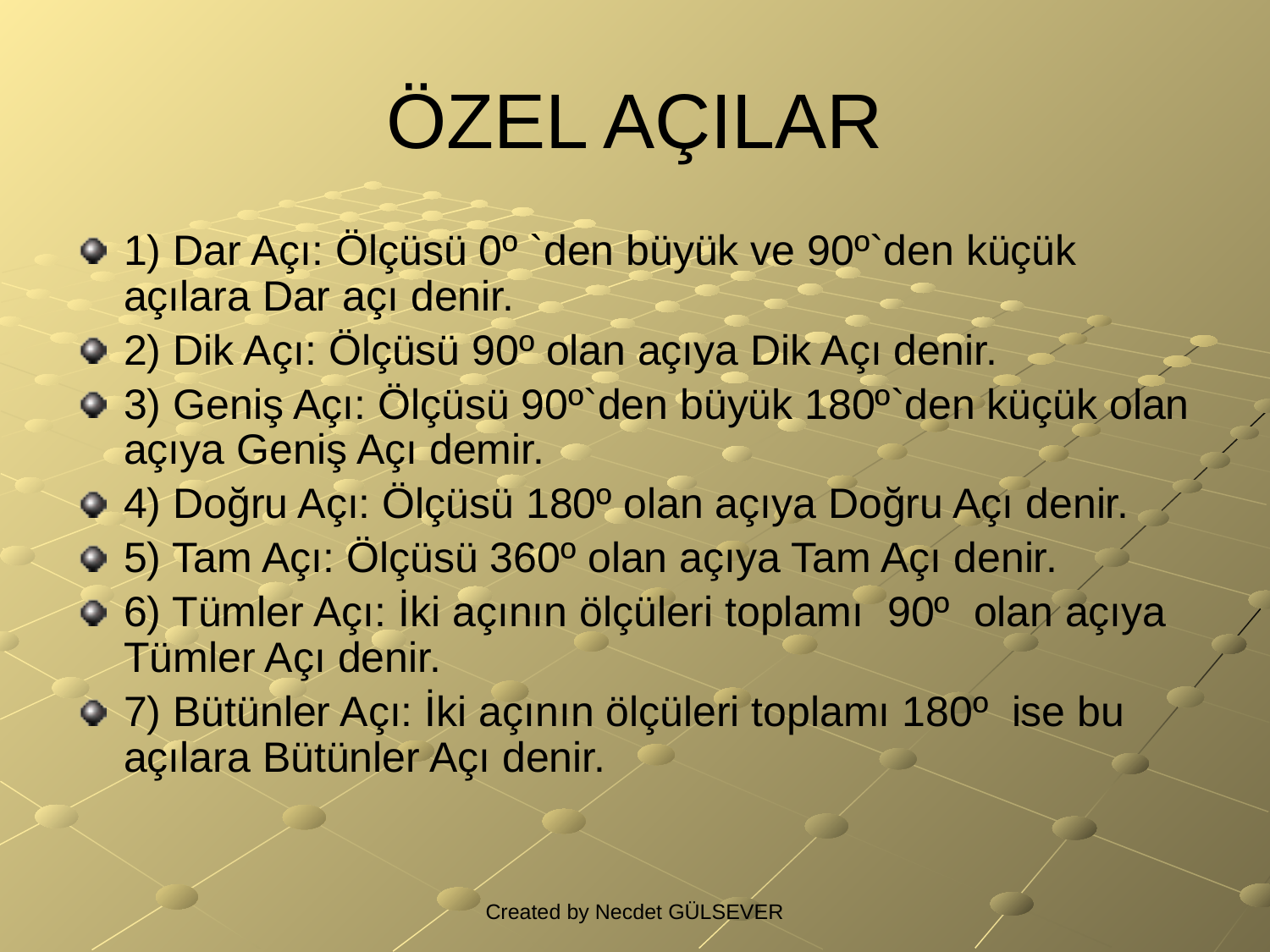

# ÖZEL AÇILAR
1) Dar Açı: Ölçüsü 0º `den büyük ve 90º`den küçük açılara Dar açı denir.
2) Dik Açı: Ölçüsü 90º olan açıya Dik Açı denir.
3) Geniş Açı: Ölçüsü 90º`den büyük 180º`den küçük olan açıya Geniş Açı demir.
4) Doğru Açı: Ölçüsü 180º olan açıya Doğru Açı denir.
5) Tam Açı: Ölçüsü 360º olan açıya Tam Açı denir.
6) Tümler Açı: İki açının ölçüleri toplamı  90º  olan açıya Tümler Açı denir.
7) Bütünler Açı: İki açının ölçüleri toplamı 180º  ise bu açılara Bütünler Açı denir.
Created by Necdet GÜLSEVER